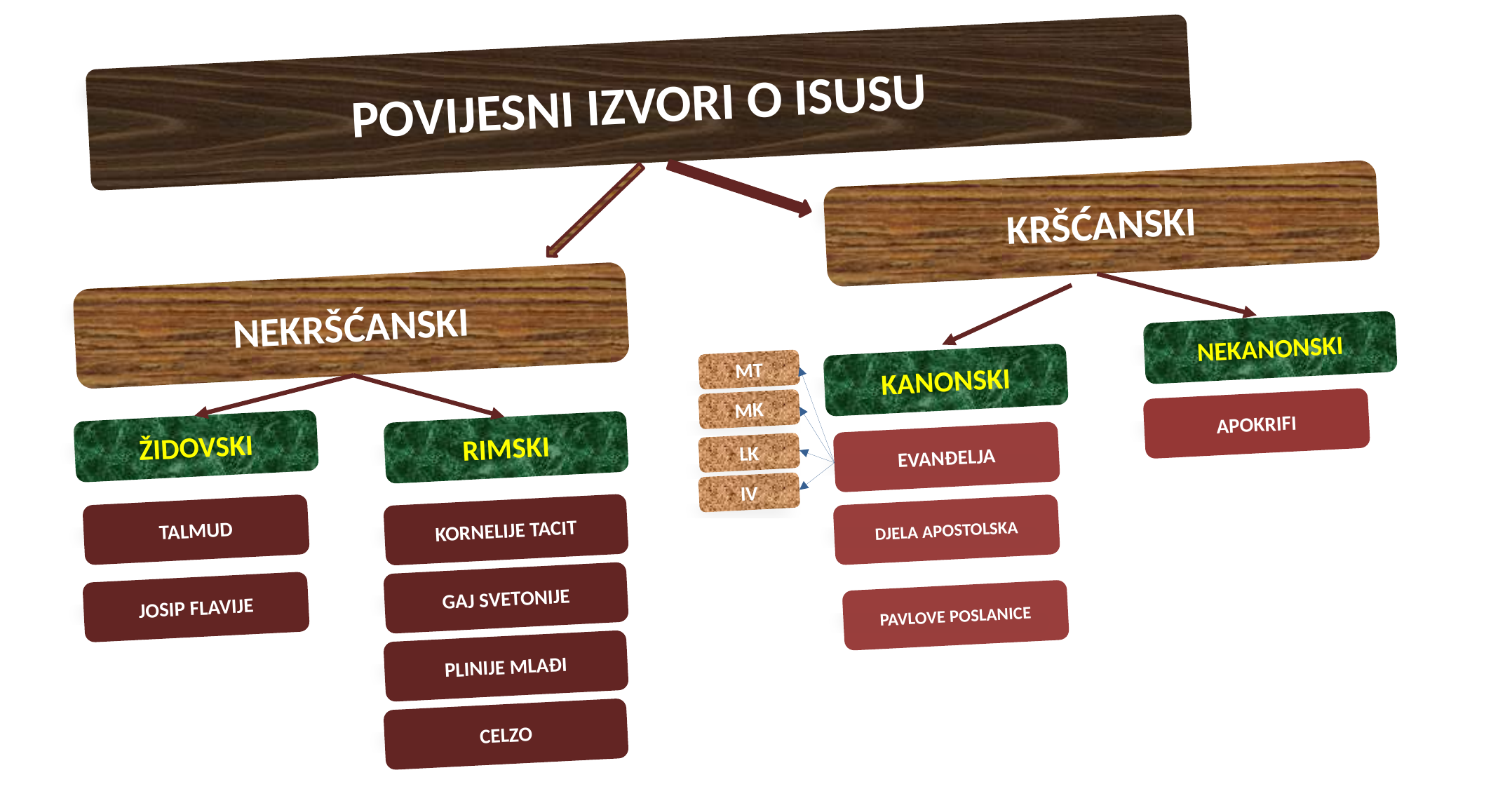

POVIJESNI IZVORI O ISUSU
KRŠĆANSKI

NEKRŠĆANSKI
NEKANONSKI
KANONSKI
MT
MK
APOKRIFI
ŽIDOVSKI
RIMSKI
EVANĐELJA
LK
IV
TALMUD
KORNELIJE TACIT
DJELA APOSTOLSKA
GAJ SVETONIJE
JOSIP FLAVIJE
PAVLOVE POSLANICE
PLINIJE MLAĐI
CELZO